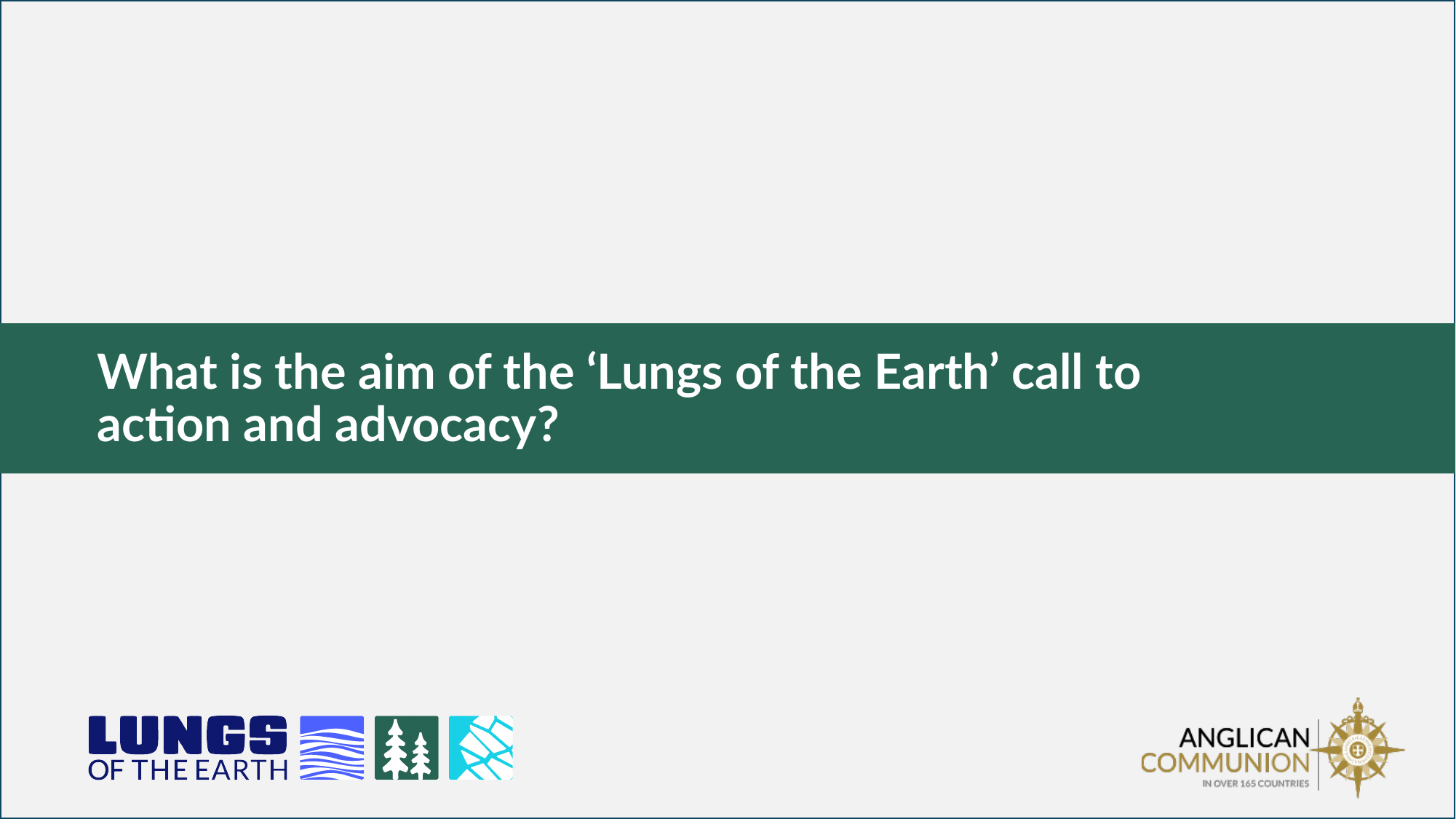

What is the aim of the ‘Lungs of the Earth’ call to action and advocacy?